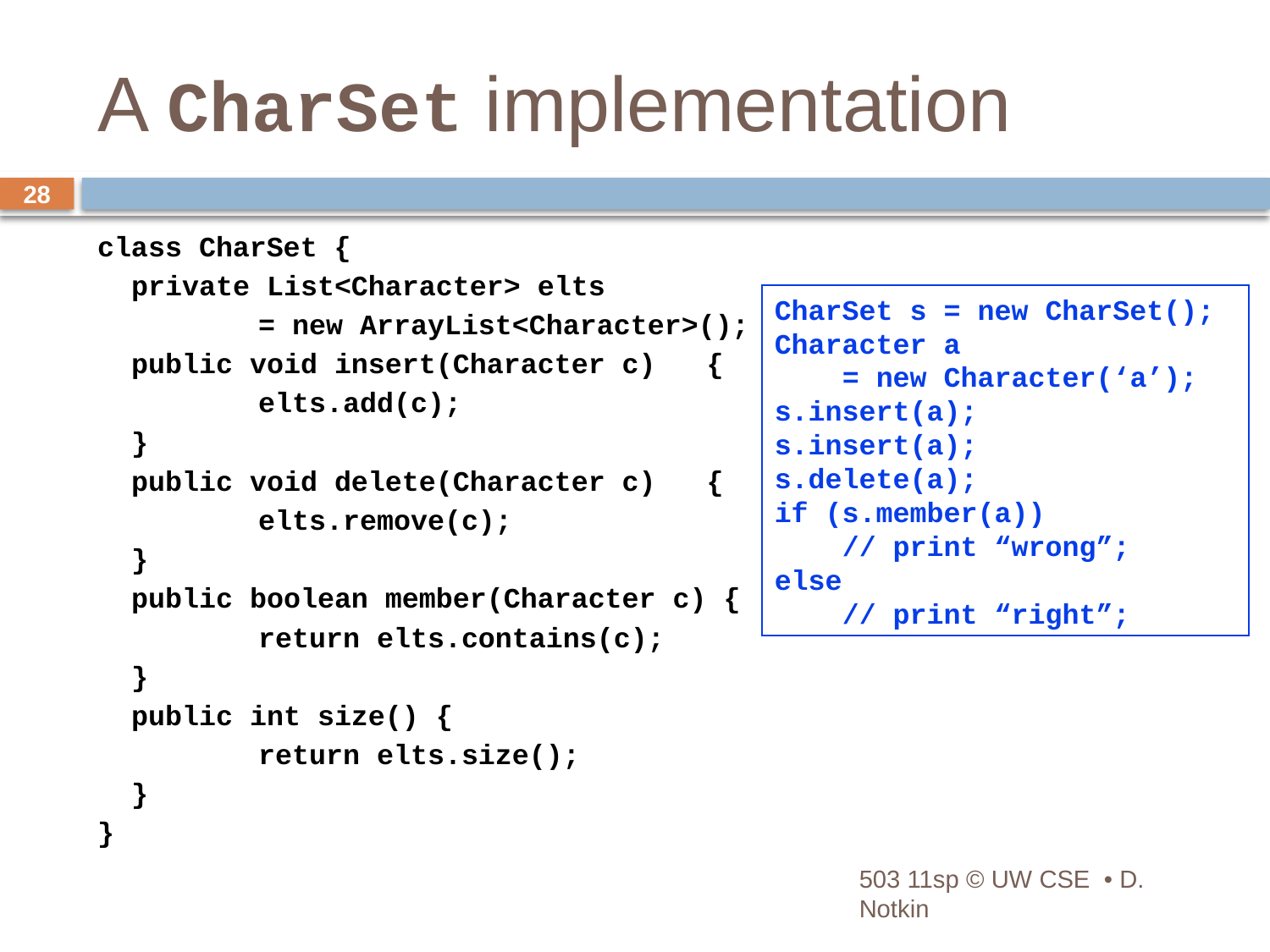

# A CharSet implementation
28
class CharSet {
  private List<Character> elts
	  = new ArrayList<Character>();
  public void insert(Character c)   {
	  elts.add(c);
  }
  public void delete(Character c)   {
	  elts.remove(c);
  }
  public boolean member(Character c) {
	  return elts.contains(c);
  }
  public int size() {
	  return elts.size();
  }
}
CharSet s = new CharSet();
Character a
    = new Character(‘a’);
s.insert(a);
s.insert(a);
s.delete(a);
if (s.member(a))
    // print “wrong”;
else
    // print “right”;
503 11sp © UW CSE  • D. Notkin